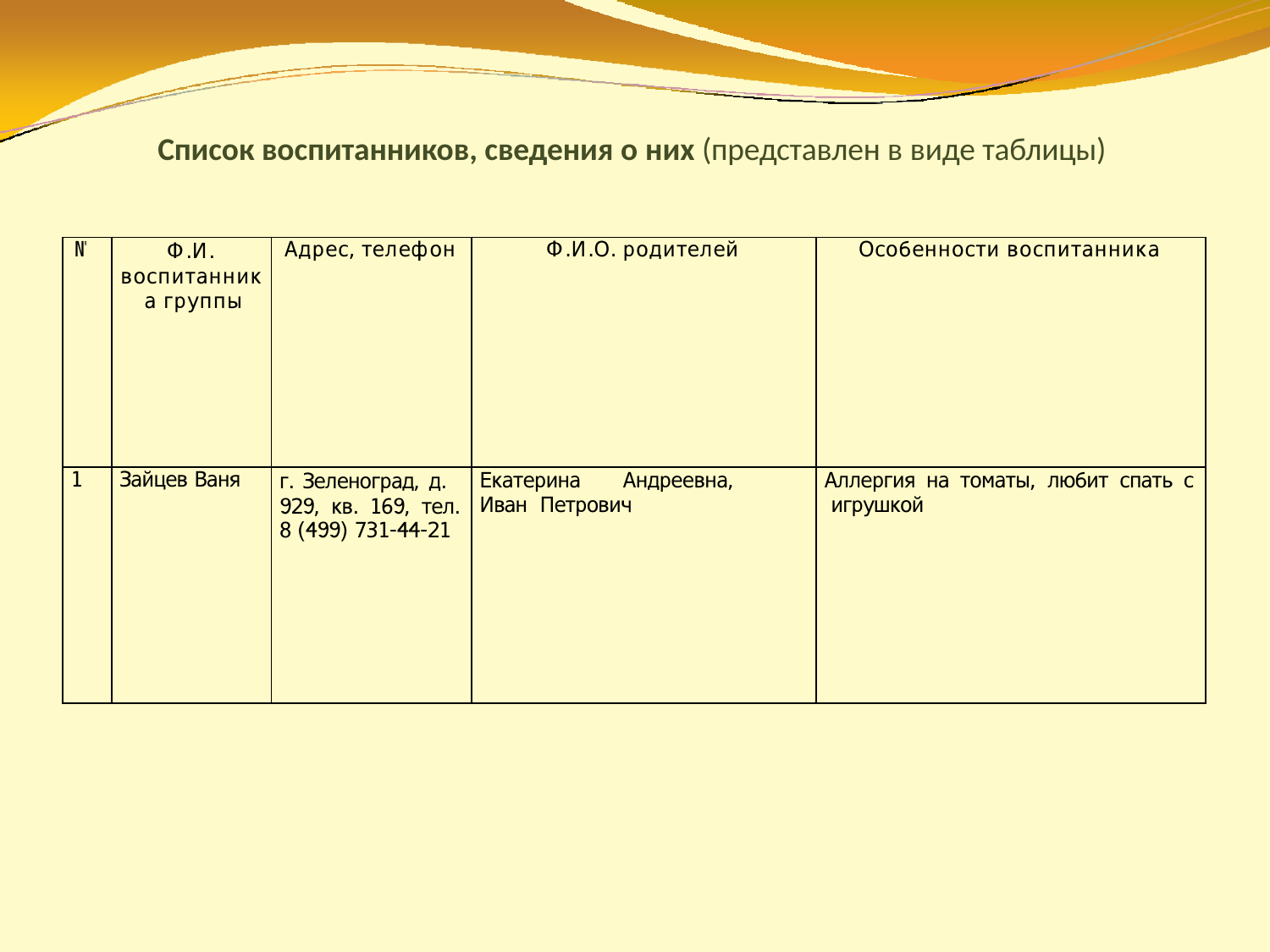

Список воспитанников, сведения о них (представлен в виде таблицы)
| № | Ф.И. воспитанник а группы | Адрес, телефон | Ф.И.О. родителей | Особенности воспитанника |
| --- | --- | --- | --- | --- |
| 1 | Зайцев Ваня | г. Зеленоград, д. 929, кв. 169, тел. 8 (499) 731-44-21 | Екатерина Андреевна, Иван Петрович | Аллергия на томаты, любит спать с игрушкой |